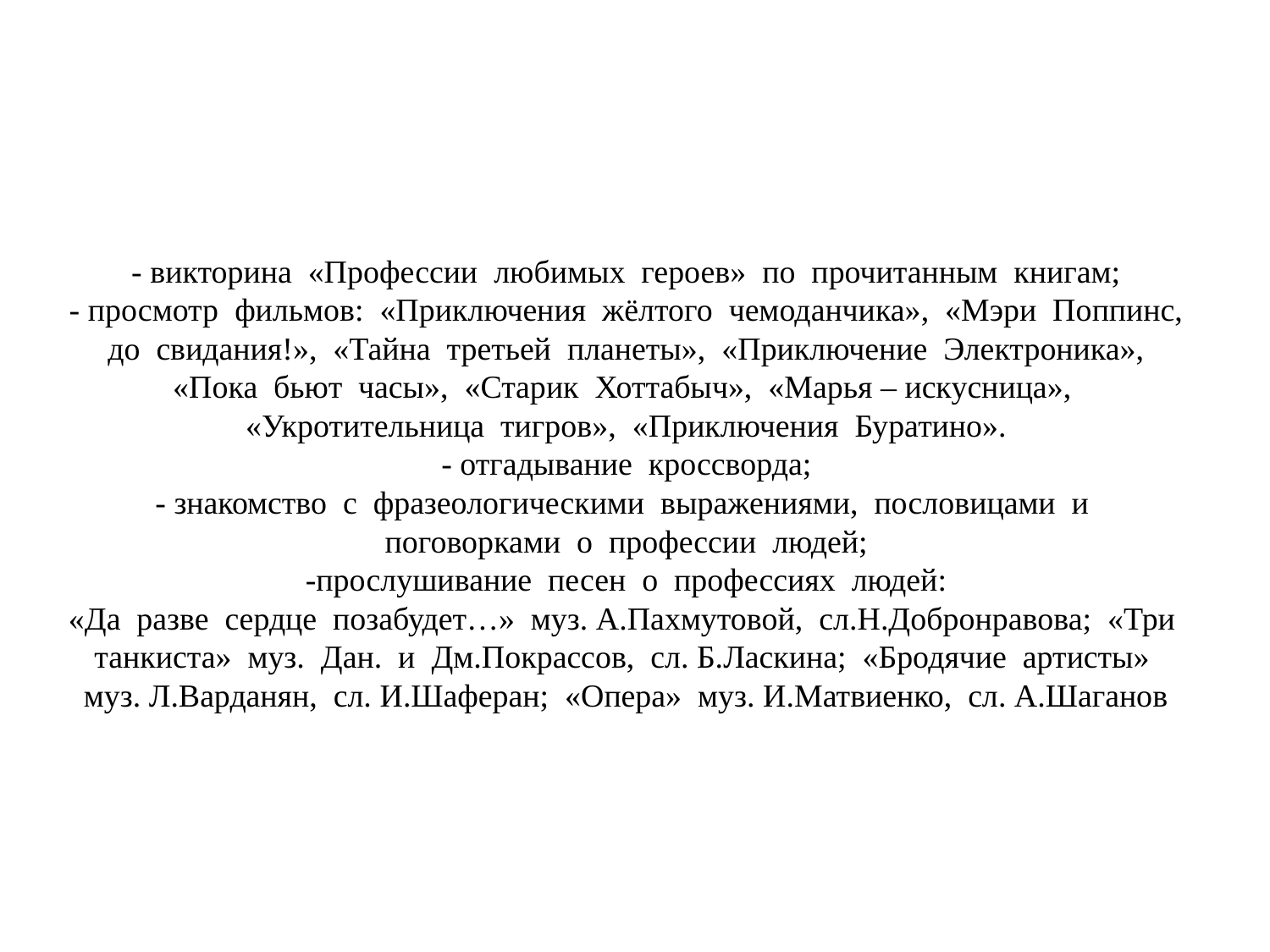

# - викторина  «Профессии  любимых  героев»  по  прочитанным  книгам; - просмотр  фильмов:  «Приключения  жёлтого  чемоданчика»,  «Мэри  Поппинс,  до  свидания!»,  «Тайна  третьей  планеты»,  «Приключение  Электроника»,  «Пока  бьют  часы»,  «Старик  Хоттабыч»,  «Марья – искусница»,  «Укротительница  тигров»,  «Приключения  Буратино». - отгадывание  кроссворда; - знакомство  с  фразеологическими  выражениями,  пословицами  и  поговорками  о  профессии  людей; -прослушивание  песен  о  профессиях  людей: «Да  разве  сердце  позабудет…»  муз. А.Пахмутовой,  сл.Н.Добронравова;  «Три  танкиста»  муз.  Дан.  и  Дм.Покрассов,  сл. Б.Ласкина;  «Бродячие  артисты»  муз. Л.Варданян,  сл. И.Шаферан;  «Опера»  муз. И.Матвиенко,  сл. А.Шаганов